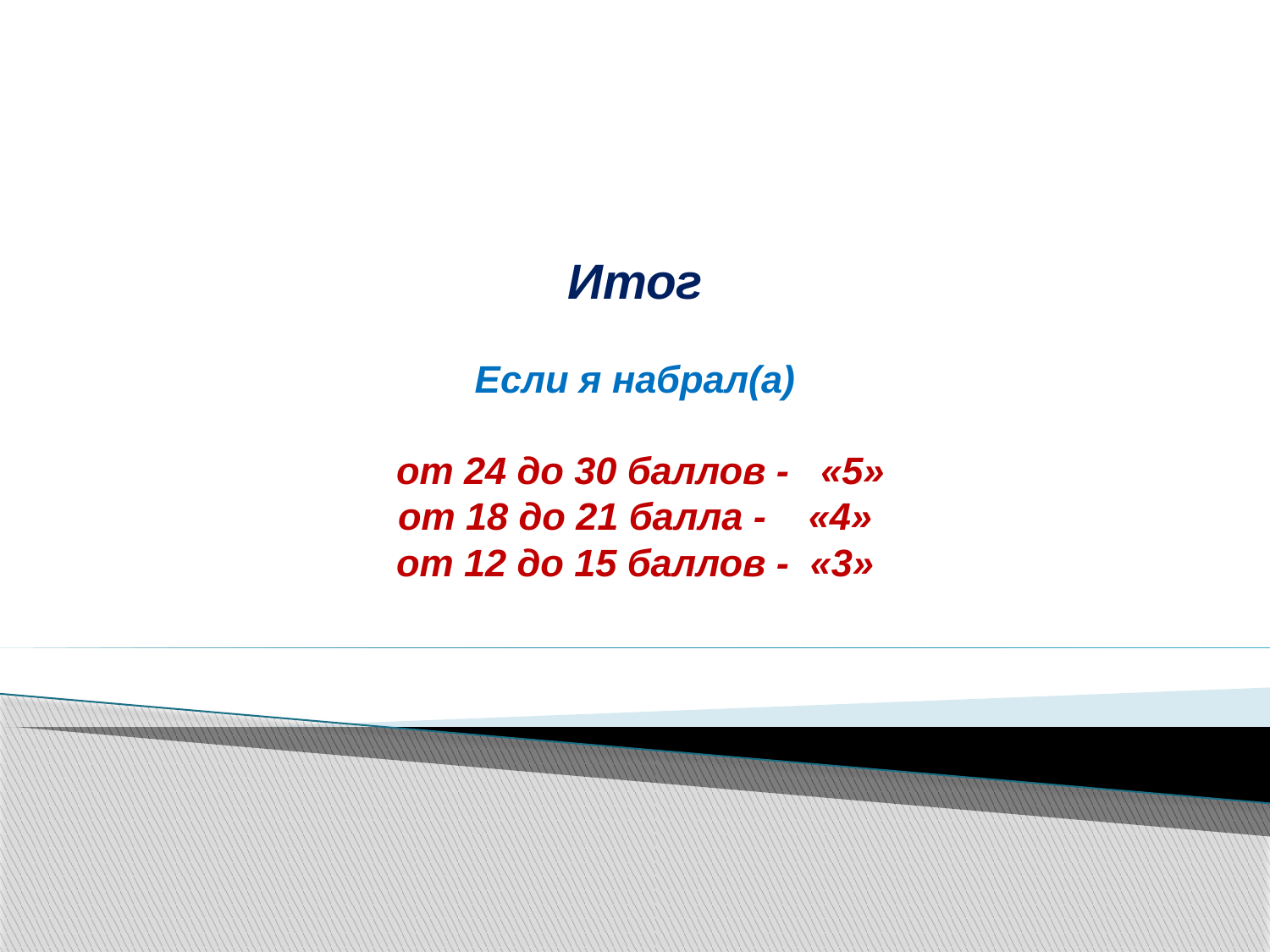

# Итог Если я набрал(а) от 24 до 30 баллов -   «5» от 18 до 21 балла -    «4» от 12 до 15 баллов -  «3»